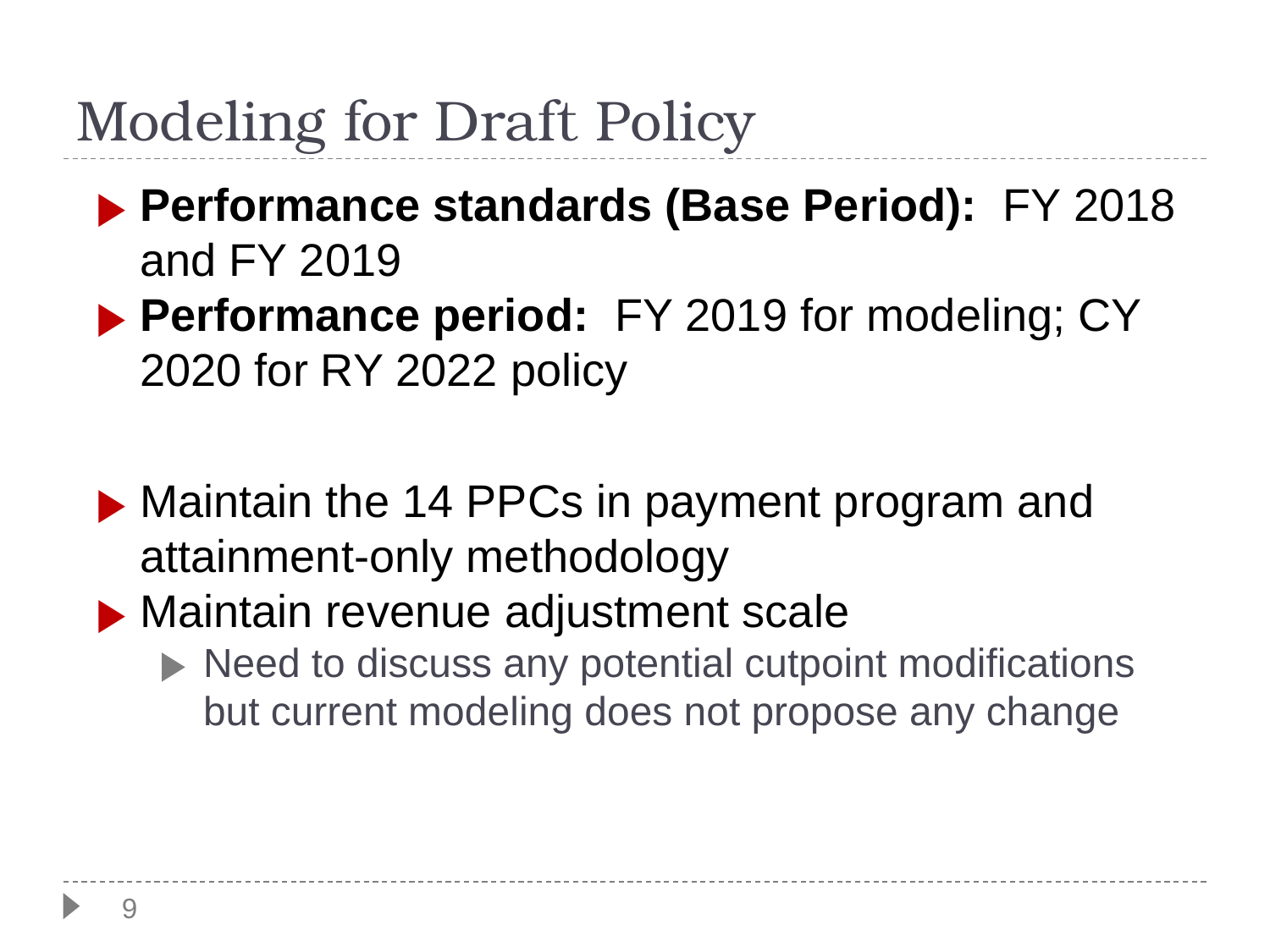

# Modeling for Draft Policy
Performance standards (Base Period):  FY 2018 and FY 2019
Performance period:  FY 2019 for modeling; CY 2020 for RY 2022 policy

Maintain the 14 PPCs in payment program and attainment-only methodology
Maintain revenue adjustment scale
Need to discuss any potential cutpoint modifications but current modeling does not propose any change